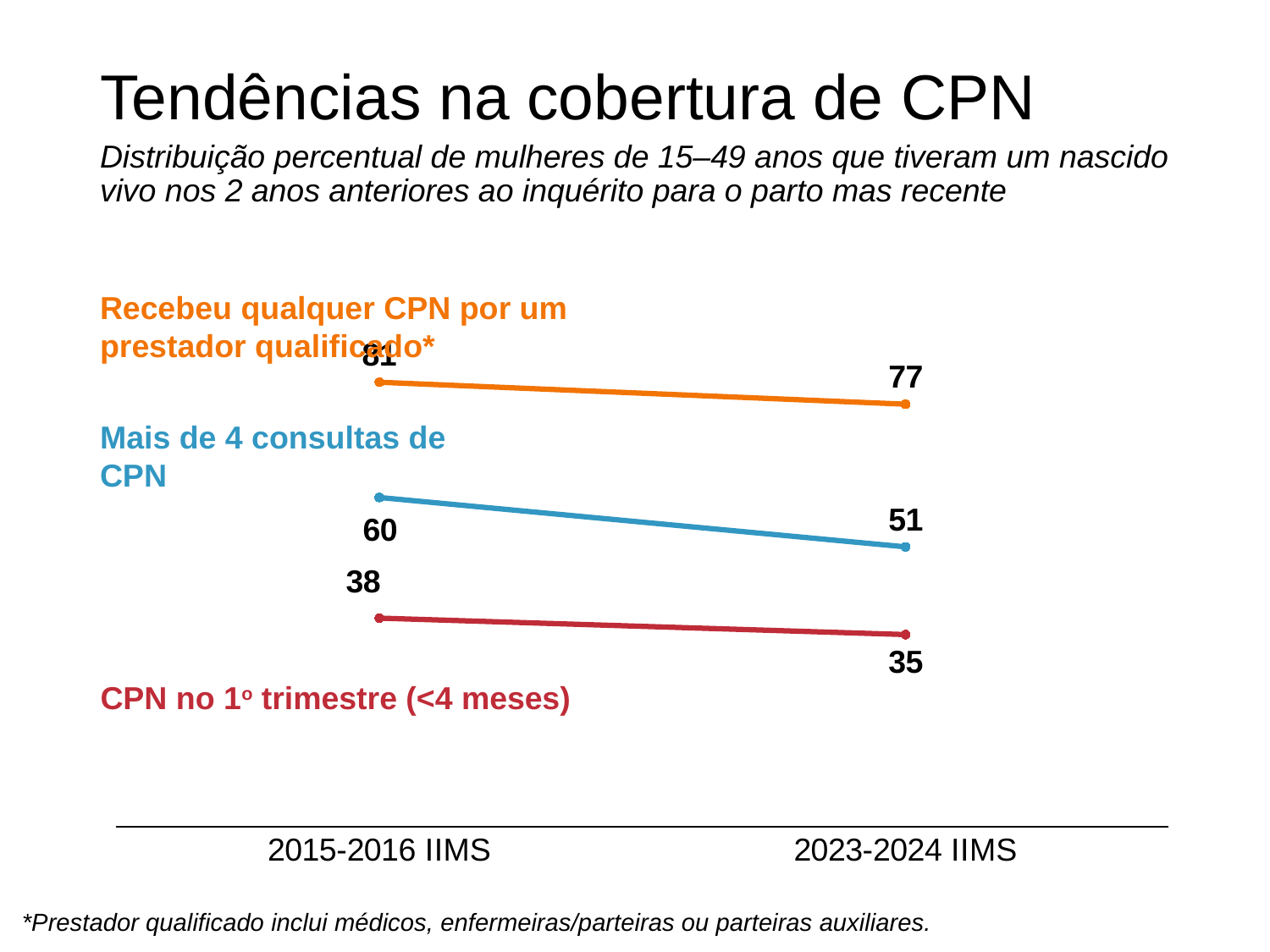

# Tendências na cobertura de CPN
Distribuição percentual de mulheres de 15–49 anos que tiveram um nascido vivo nos 2 anos anteriores ao inquérito para o parto mas recente

### Chart

| Category | CPN de um profissional de saúde qualificado | Mais de 4 consultas de CPN | CPN nos primeiros 4 meses |
|---|---|---|---|
| 2015-2016 IIMS | 81.0 | 60.0 | 38.0 |
| 2023-2024 IIMS | 77.0 | 51.0 | 35.0 |
Recebeu qualquer CPN por um prestador qualificado*
Mais de 4 consultas de CPN
CPN no 1o trimestre (<4 meses)
*Prestador qualificado inclui médicos, enfermeiras/parteiras ou parteiras auxiliares.